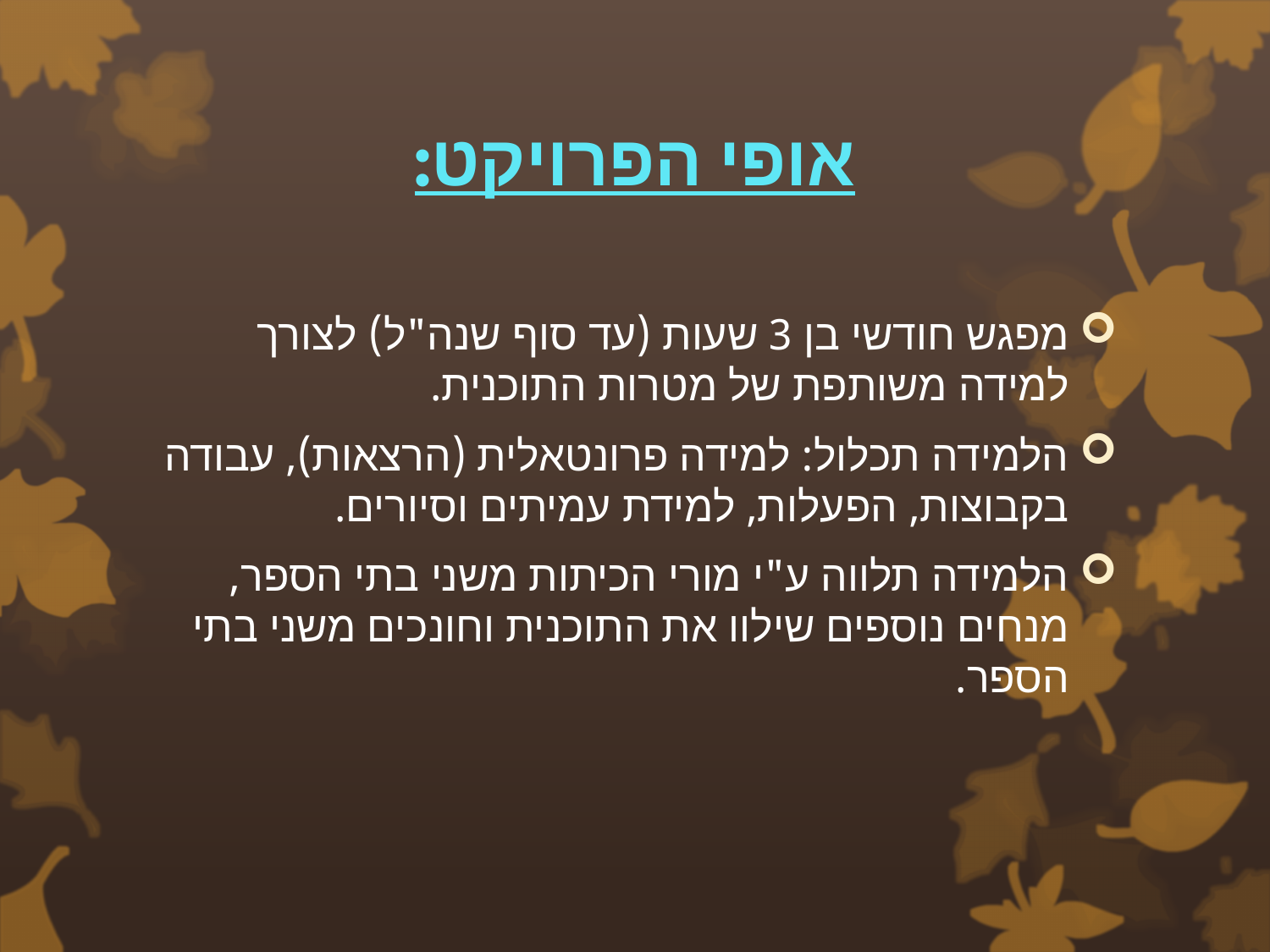

# אופי הפרויקט:
מפגש חודשי בן 3 שעות (עד סוף שנה"ל) לצורך למידה משותפת של מטרות התוכנית.
הלמידה תכלול: למידה פרונטאלית (הרצאות), עבודה בקבוצות, הפעלות, למידת עמיתים וסיורים.
הלמידה תלווה ע"י מורי הכיתות משני בתי הספר, מנחים נוספים שילוו את התוכנית וחונכים משני בתי הספר.